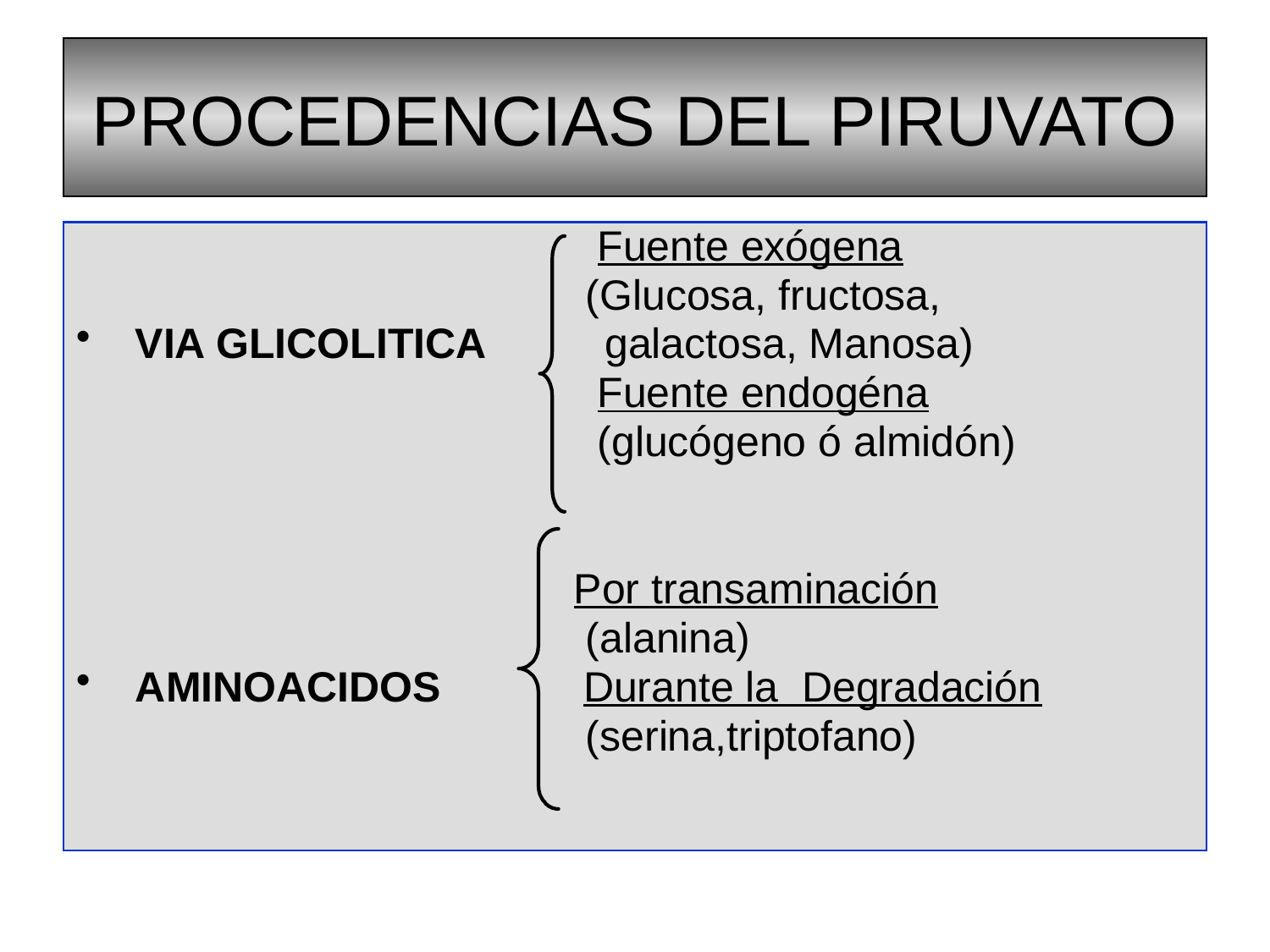

# PROCEDENCIAS DEL PIRUVATO
                                            Fuente exógena
                                           (Glucosa, fructosa,
 VIA GLICOLITICA          galactosa, Manosa)
                                            Fuente endogéna
                                            (glucógeno ó almidón)

                                          Por transaminación
                                           (alanina)
 AMINOACIDOS            Durante la  Degradación
                                           (serina,triptofano)